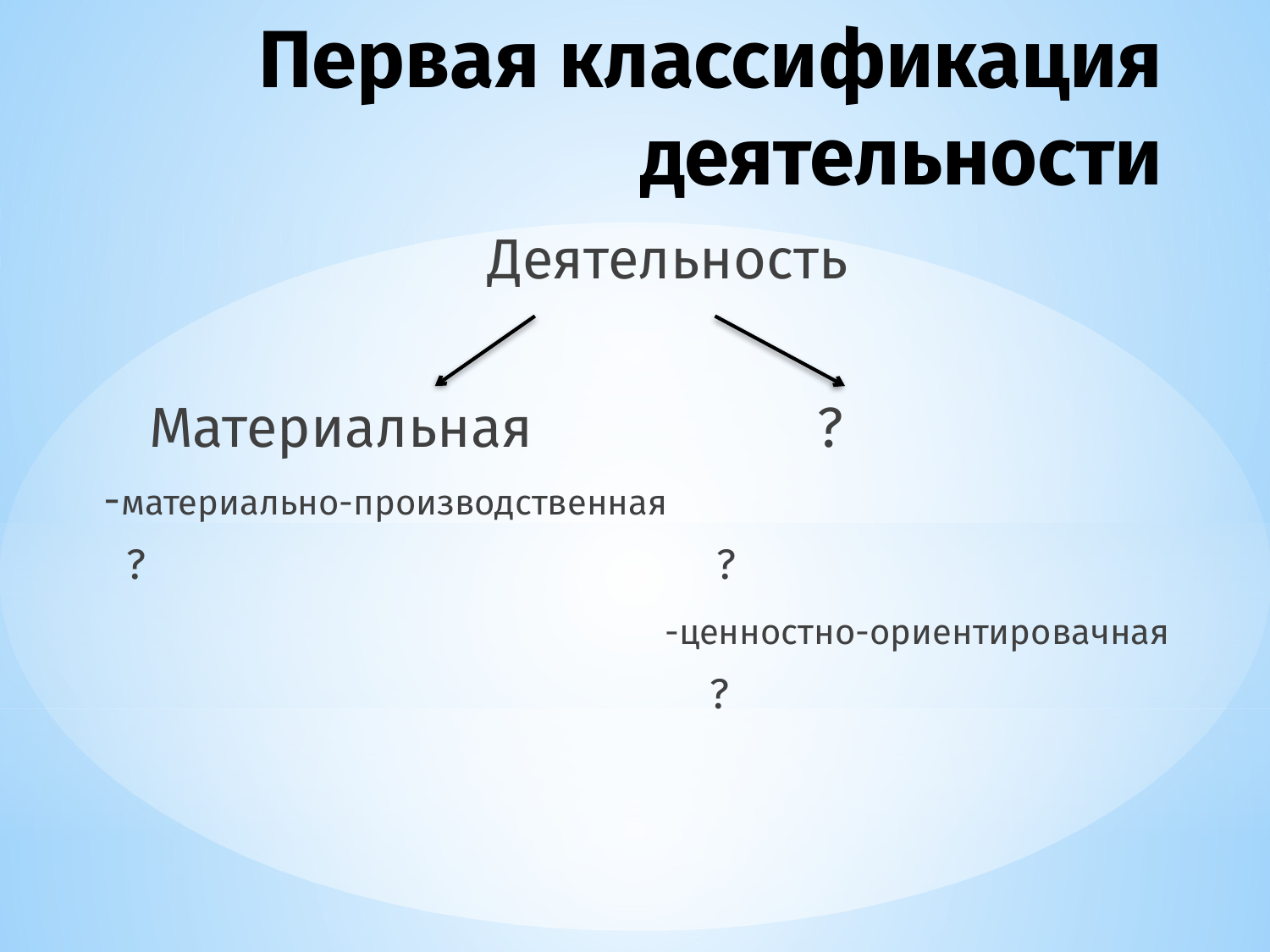

# Первая классификация деятельности
Деятельность

   Материальная                   ?
-материально-производственная
  ?                                                   ?
                                                  -ценностно-ориентировачная
                                                      ?